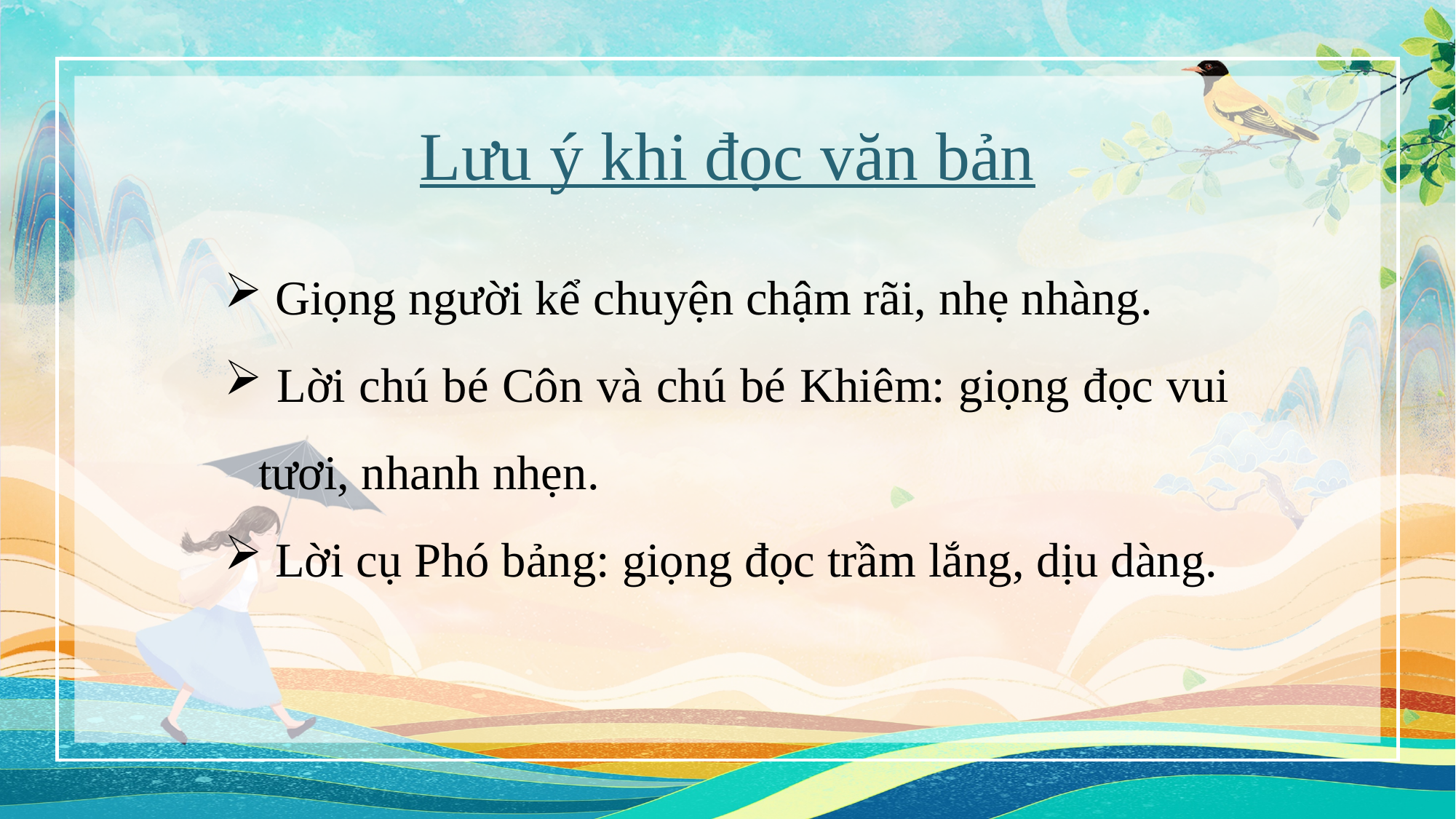

Lưu ý khi đọc văn bản
 Giọng người kể chuyện chậm rãi, nhẹ nhàng.
 Lời chú bé Côn và chú bé Khiêm: giọng đọc vui tươi, nhanh nhẹn.
 Lời cụ Phó bảng: giọng đọc trầm lắng, dịu dàng.